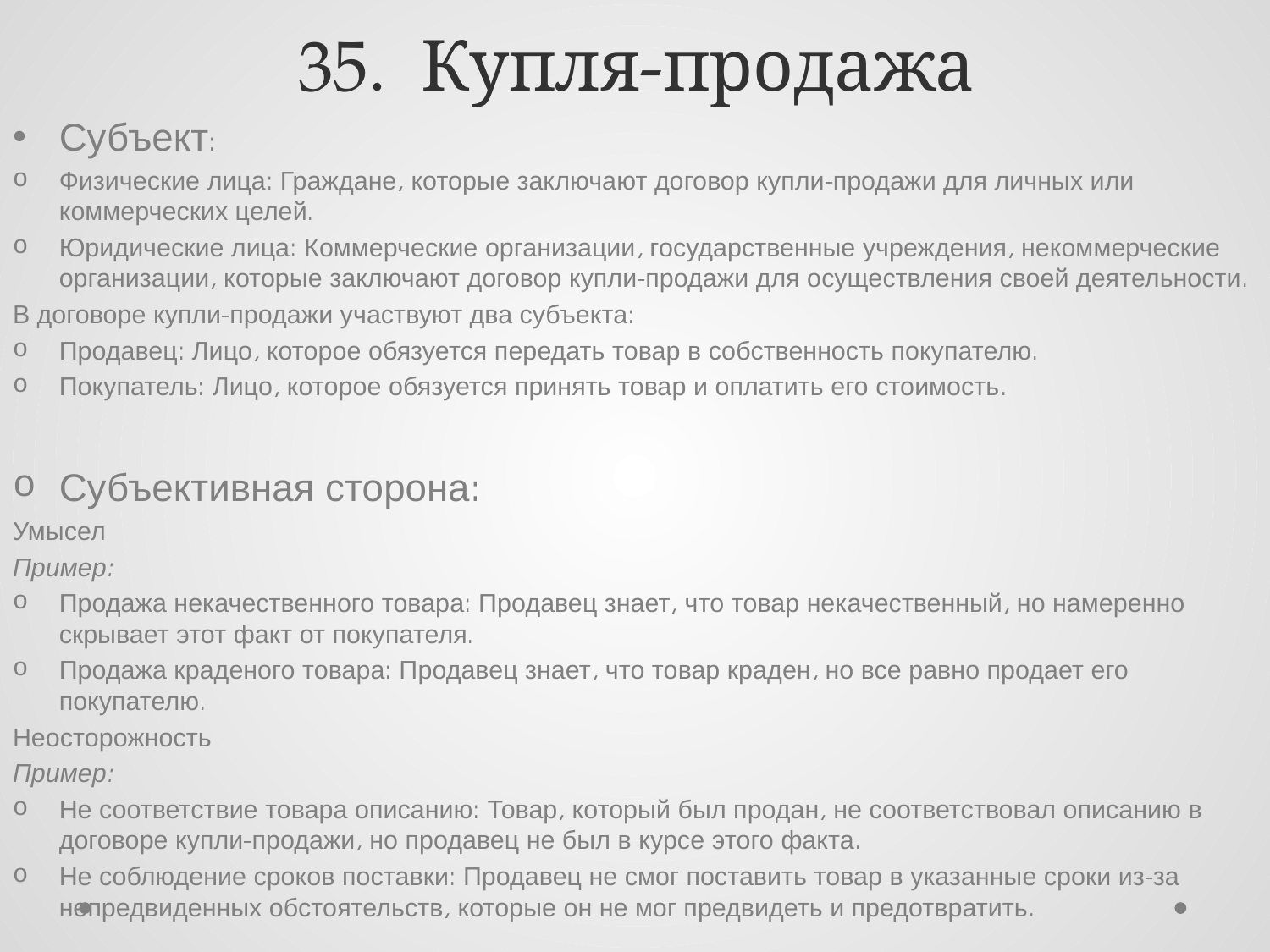

# 35.  Купля-продажа
Субъект:
Физические лица: Граждане, которые заключают договор купли-продажи для личных или коммерческих целей.
Юридические лица: Коммерческие организации, государственные учреждения, некоммерческие организации, которые заключают договор купли-продажи для осуществления своей деятельности.
В договоре купли-продажи участвуют два субъекта:
Продавец: Лицо, которое обязуется передать товар в собственность покупателю.
Покупатель: Лицо, которое обязуется принять товар и оплатить его стоимость.

Субъективная сторона:
Умысел
Пример:
Продажа некачественного товара: Продавец знает, что товар некачественный, но намеренно скрывает этот факт от покупателя.
Продажа краденого товара: Продавец знает, что товар краден, но все равно продает его покупателю.
Неосторожность
Пример:
Не соответствие товара описанию: Товар, который был продан, не соответствовал описанию в договоре купли-продажи, но продавец не был в курсе этого факта.
Не соблюдение сроков поставки: Продавец не смог поставить товар в указанные сроки из-за непредвиденных обстоятельств, которые он не мог предвидеть и предотвратить.